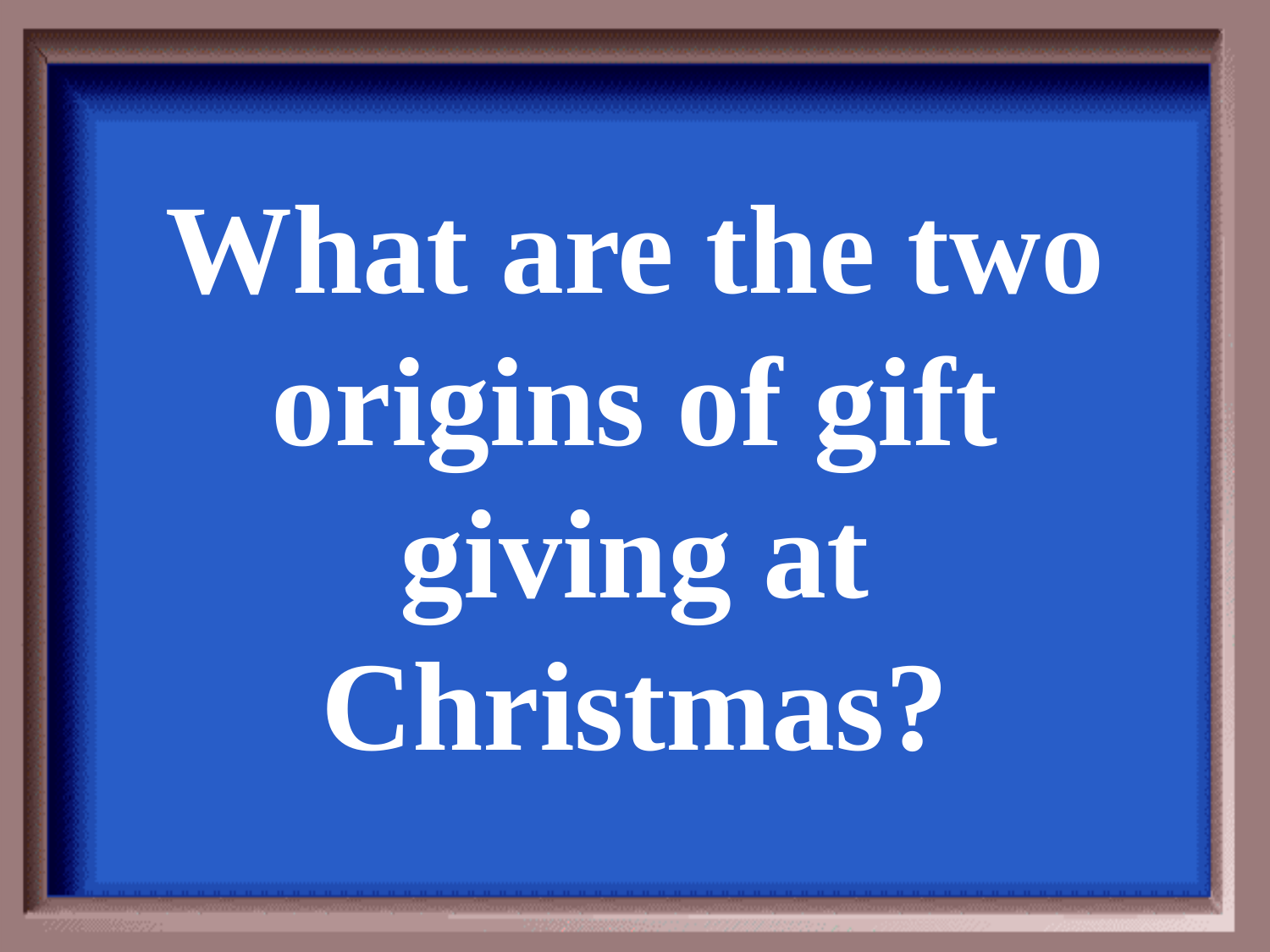

What are the two origins of gift giving at Christmas?